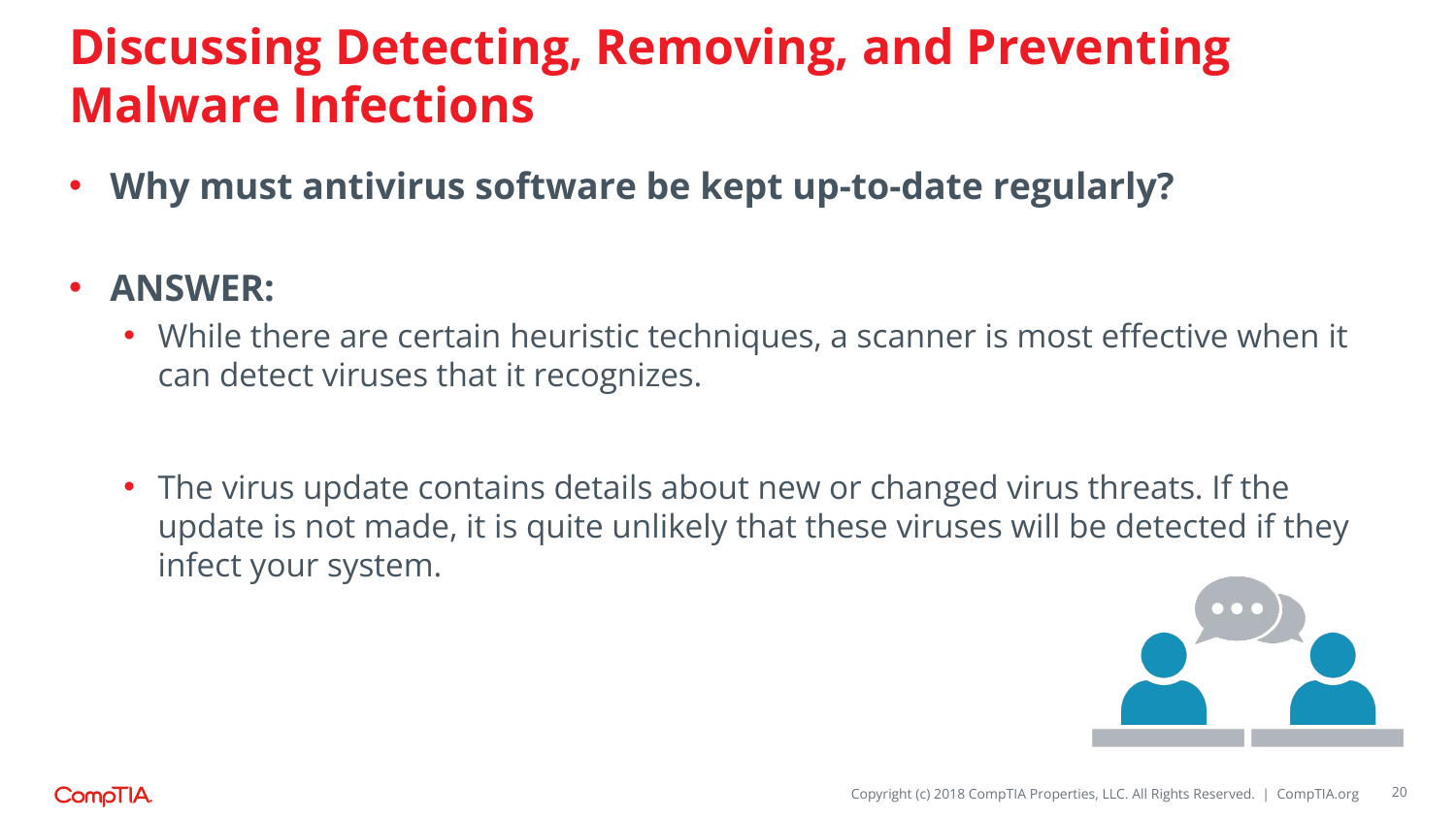

# Discussing Detecting, Removing, and Preventing Malware Infections
Why must antivirus software be kept up-to-date regularly?

ANSWER:
While there are certain heuristic techniques, a scanner is most effective when it can detect viruses that it recognizes.

The virus update contains details about new or changed virus threats. If the update is not made, it is quite unlikely that these viruses will be detected if they infect your system.

20